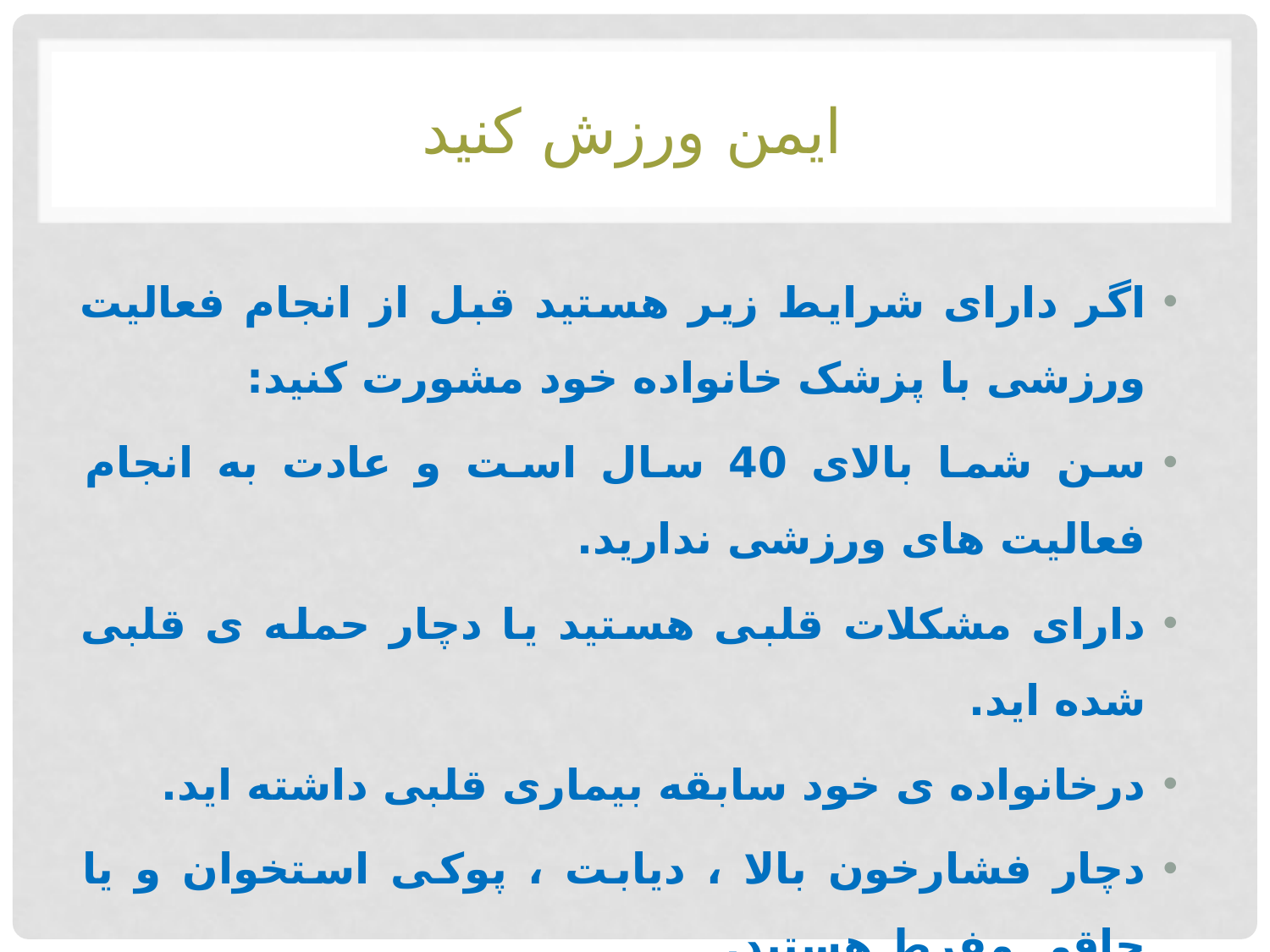

# ایمن ورزش کنید
اگر دارای شرایط زیر هستید قبل از انجام فعالیت ورزشی با پزشک خانواده خود مشورت کنید:
سن شما بالای 40 سال است و عادت به انجام فعالیت های ورزشی ندارید.
دارای مشکلات قلبی هستید یا دچار حمله ی قلبی شده اید.
درخانواده ی خود سابقه بیماری قلبی داشته اید.
دچار فشارخون بالا ، دیابت ، پوکی استخوان و یا چاقی مفرط هستید.